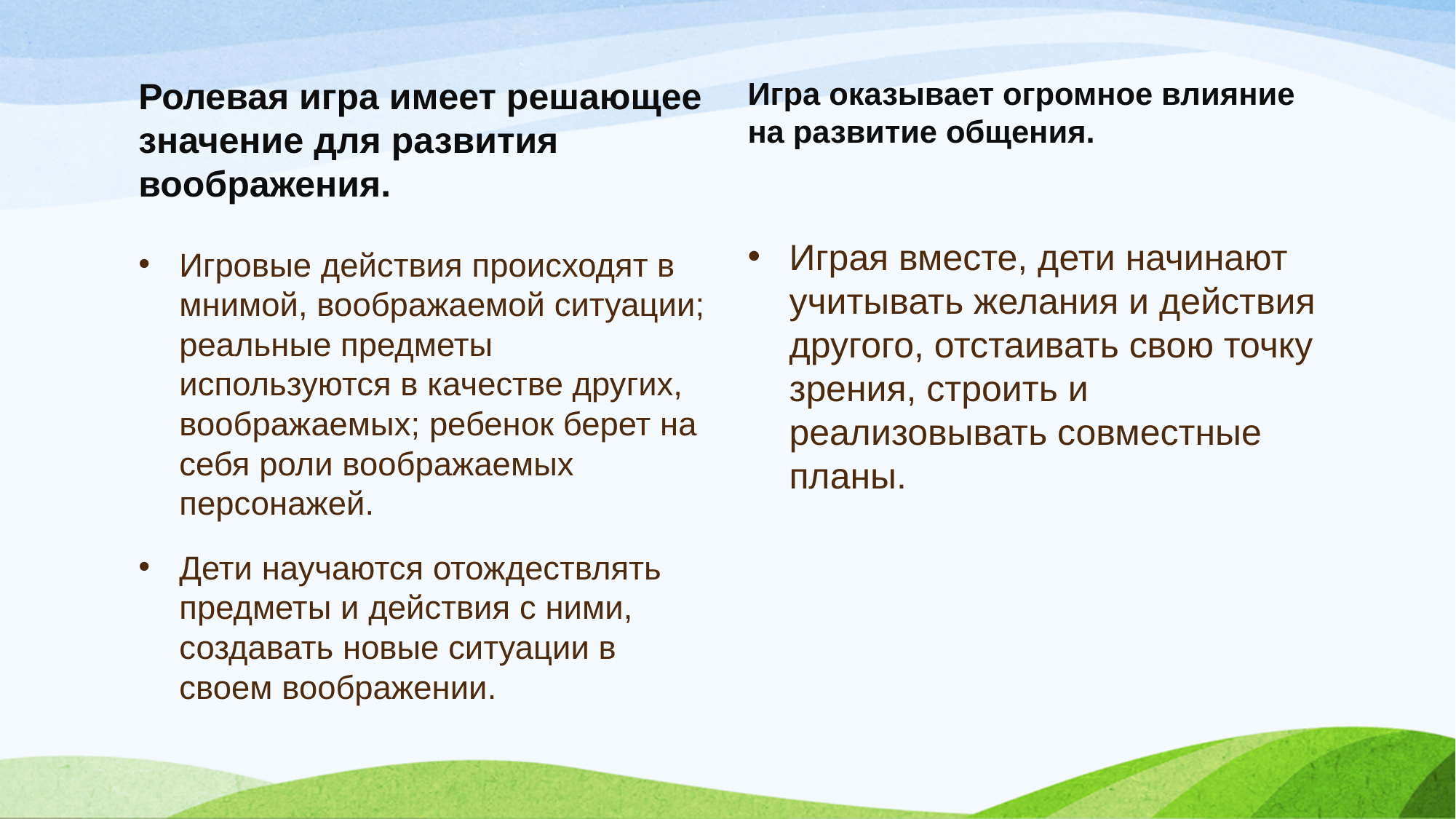

Ролевая игра имеет решающее значение для развития воображения.
Игра оказывает огромное влияние на развитие общения.
Играя вместе, дети начинают учитывать желания и действия другого, отстаивать свою точку зрения, строить и реализовывать совместные планы.
Игровые действия происходят в мнимой, воображаемой ситуации; реальные предметы используются в качестве других, воображаемых; ребенок берет на себя роли воображаемых персонажей.
Дети научаются отождествлять предметы и действия с ними, создавать новые ситуации в своем воображении.